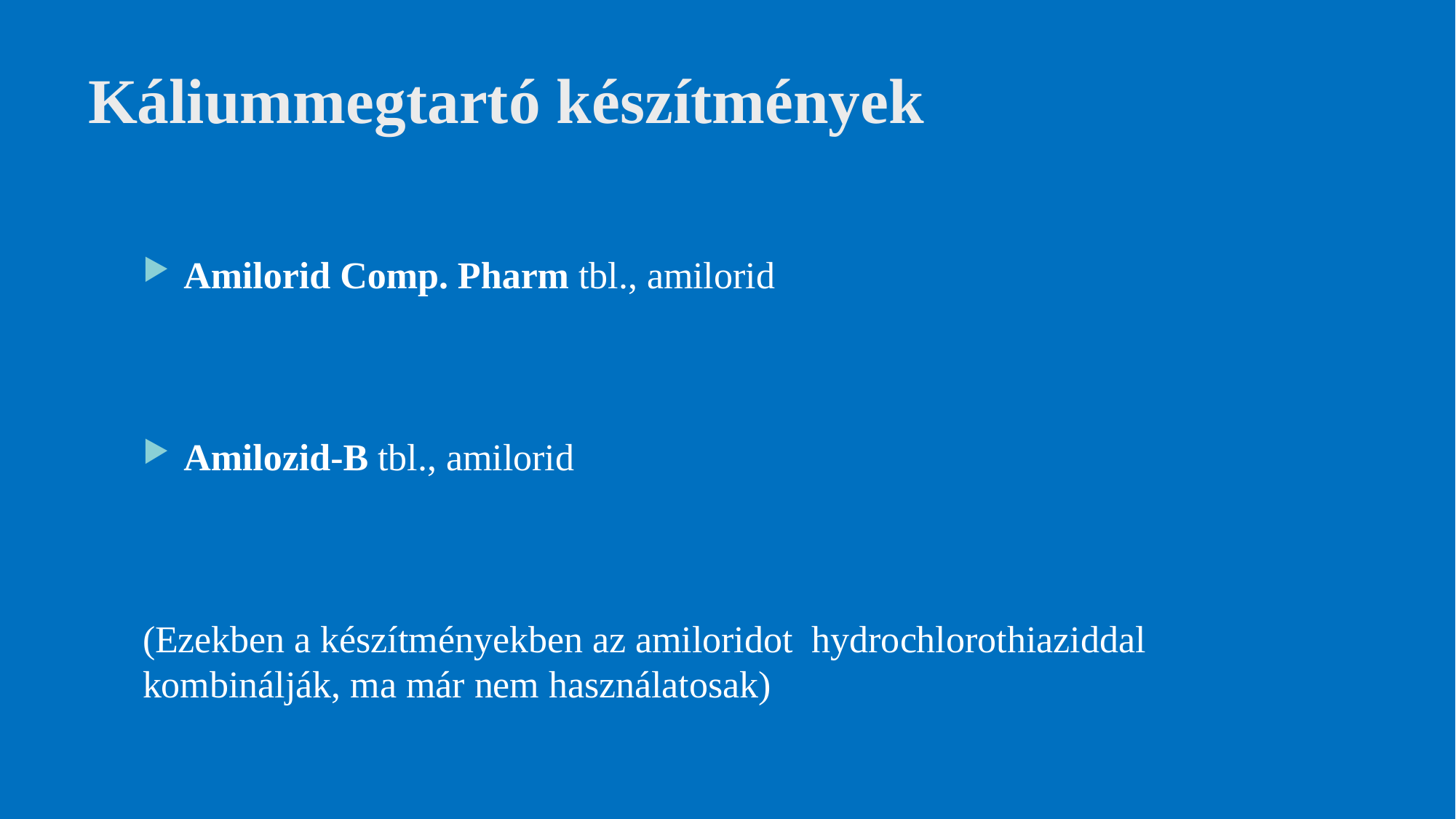

# Káliummegtartó készítmények
Amilorid Comp. Pharm tbl., amilorid

Amilozid-B tbl., amilorid

(Ezekben a készítményekben az amiloridot  hydrochlorothiaziddal kombinálják, ma már nem használatosak)